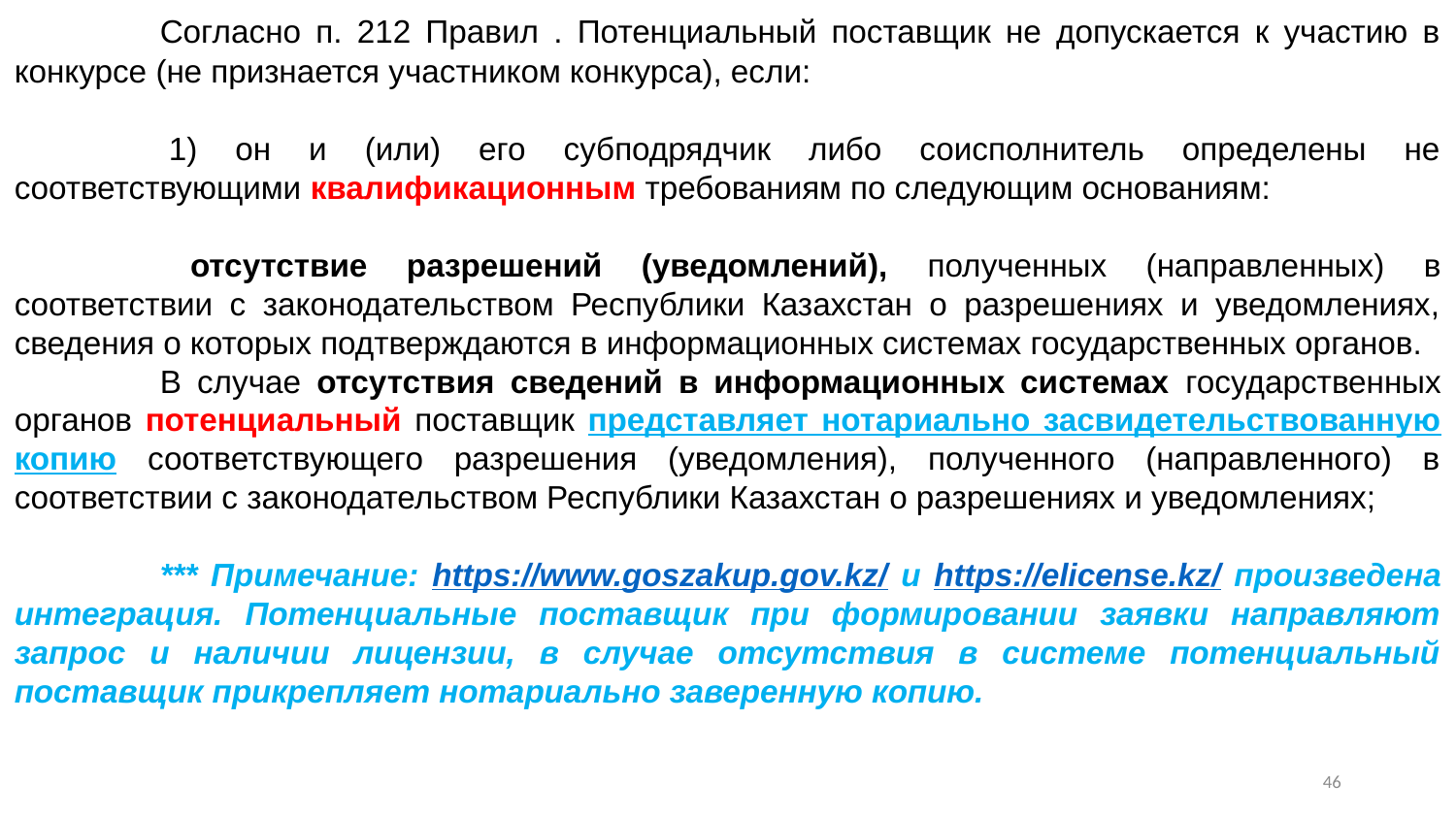

Согласно п. 212 Правил . Потенциальный поставщик не допускается к участию в конкурсе (не признается участником конкурса), если:

	 1) он и (или) его субподрядчик либо соисполнитель определены не соответствующими квалификационным требованиям по следующим основаниям:

      	отсутствие разрешений (уведомлений), полученных (направленных) в соответствии с законодательством Республики Казахстан о разрешениях и уведомлениях, сведения о которых подтверждаются в информационных системах государственных органов.
	В случае отсутствия сведений в информационных системах государственных органов потенциальный поставщик представляет нотариально засвидетельствованную копию соответствующего разрешения (уведомления), полученного (направленного) в соответствии с законодательством Республики Казахстан о разрешениях и уведомлениях;

	*** Примечание: https://www.goszakup.gov.kz/ и https://elicense.kz/ произведена интеграция. Потенциальные поставщик при формировании заявки направляют запрос и наличии лицензии, в случае отсутствия в системе потенциальный поставщик прикрепляет нотариально заверенную копию.

46